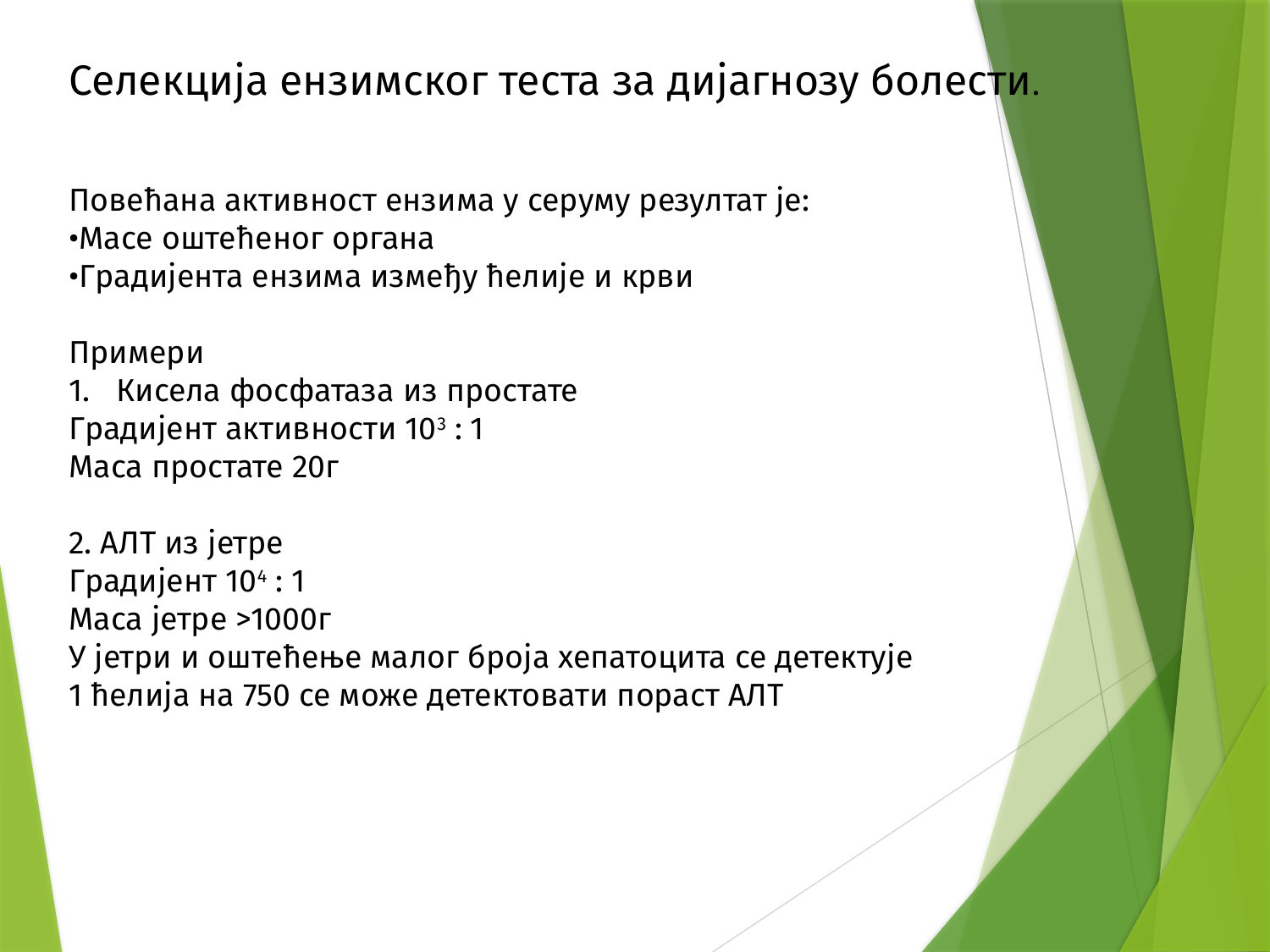

Селекција ензимског теста за дијагнозу болести.

Повећана активност ензима у серуму резултат је:
•Масе оштећеног органа
•Градијента ензима између ћелије и крви

Примери
Кисела фосфатаза из простате
Градијент активности 103 : 1
Маса простате 20г

2. АЛТ из јетре
Градијент 104 : 1
Маса јетре >1000г
У јетри и оштећење малог броја хепатоцита се детектује
1 ћелија на 750 се може детектовати пораст АЛТ